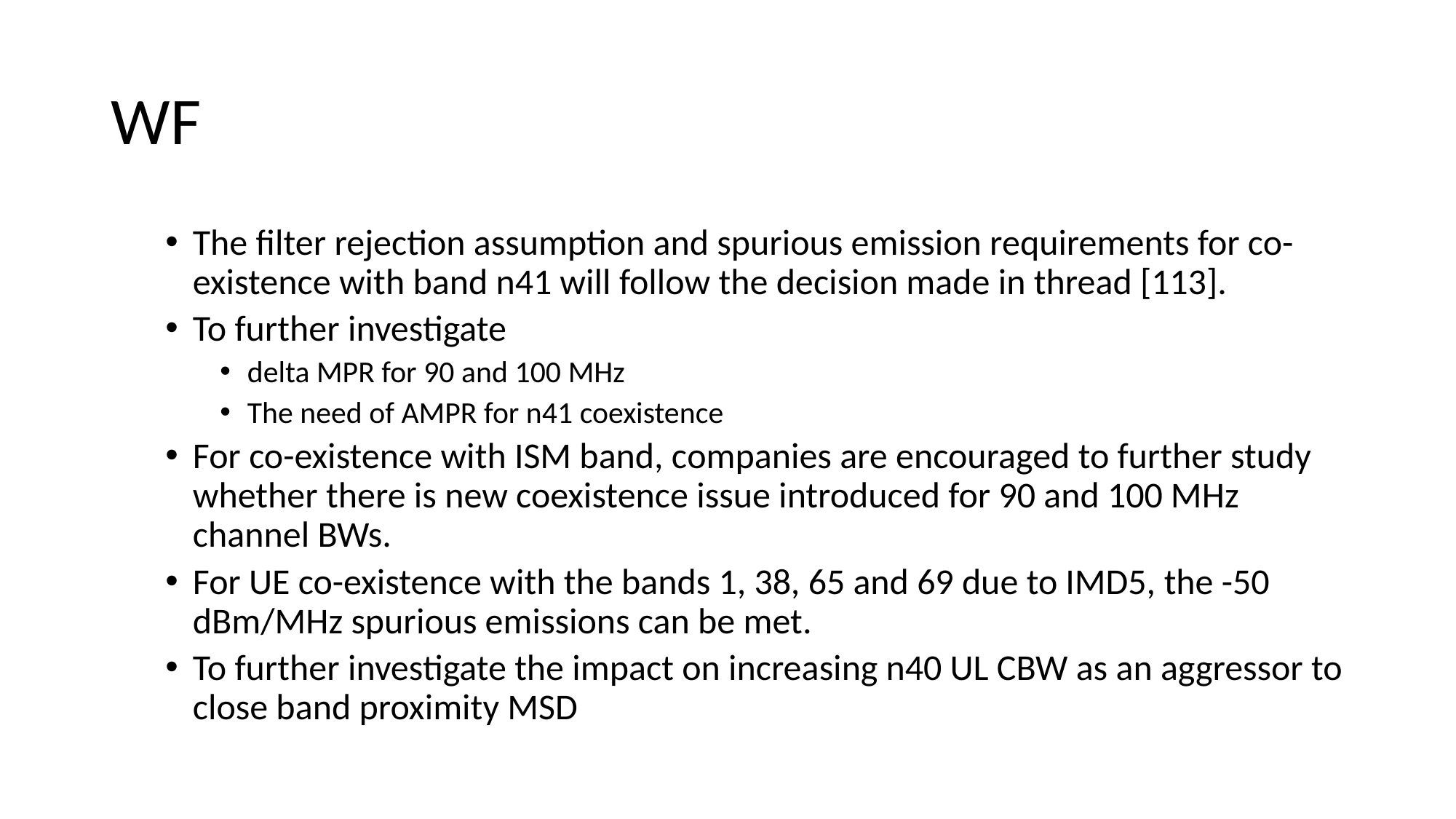

# WF
The filter rejection assumption and spurious emission requirements for co-existence with band n41 will follow the decision made in thread [113].
To further investigate
delta MPR for 90 and 100 MHz
The need of AMPR for n41 coexistence
For co-existence with ISM band, companies are encouraged to further study whether there is new coexistence issue introduced for 90 and 100 MHz channel BWs.
For UE co-existence with the bands 1, 38, 65 and 69 due to IMD5, the -50 dBm/MHz spurious emissions can be met.
To further investigate the impact on increasing n40 UL CBW as an aggressor to close band proximity MSD